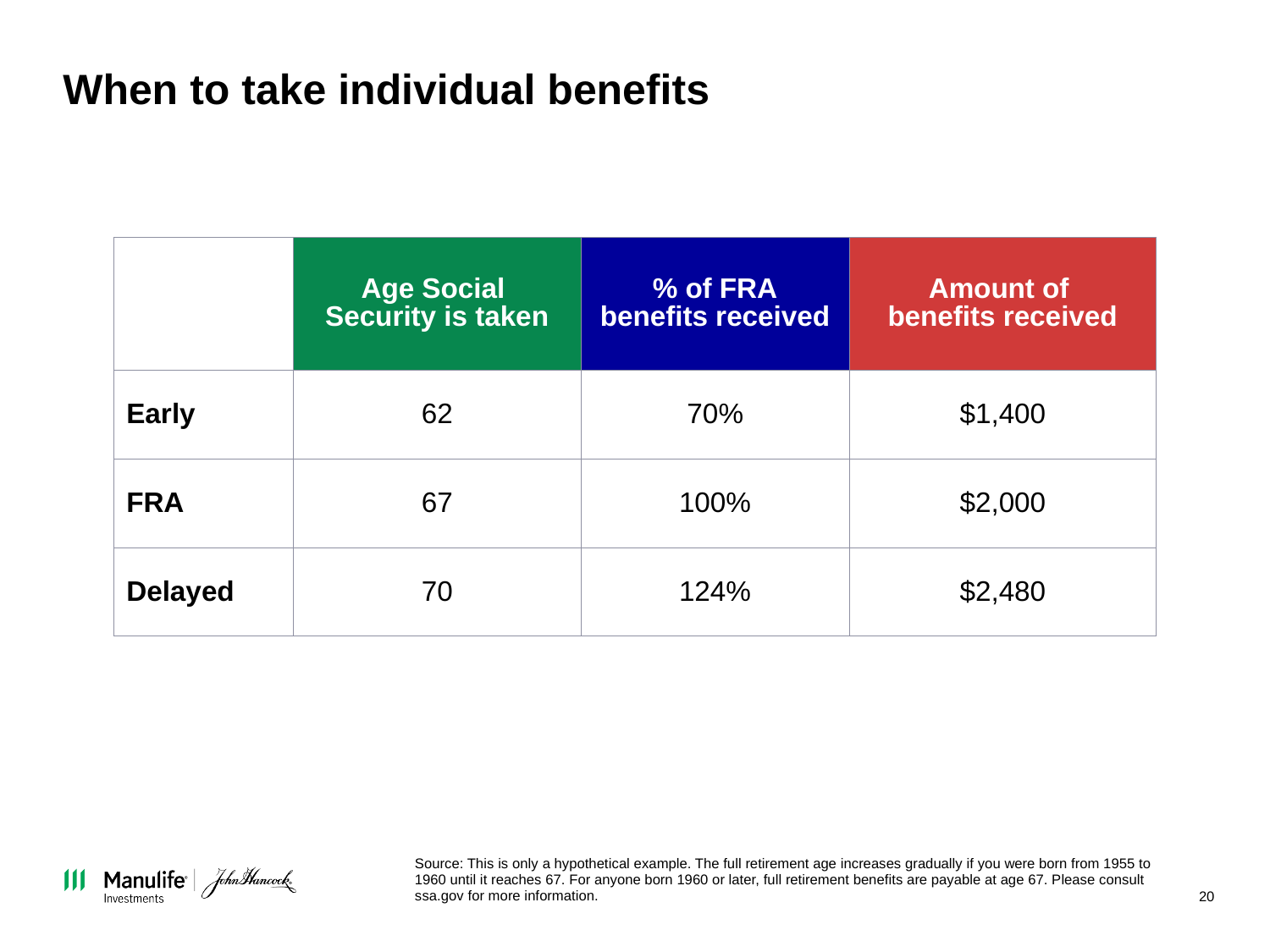

# When to take individual benefits
|  | Age Social Security is taken | % of FRA benefits received | Amount of benefits received |
| --- | --- | --- | --- |
| Early | 62 | 70% | $1,400 |
| FRA | 67 | 100% | $2,000 |
| Delayed | 70 | 124% | $2,480 |
Source: This is only a hypothetical example. The full retirement age increases gradually if you were born from 1955 to 1960 until it reaches 67. For anyone born 1960 or later, full retirement benefits are payable at age 67. Please consult ssa.gov for more information.
20